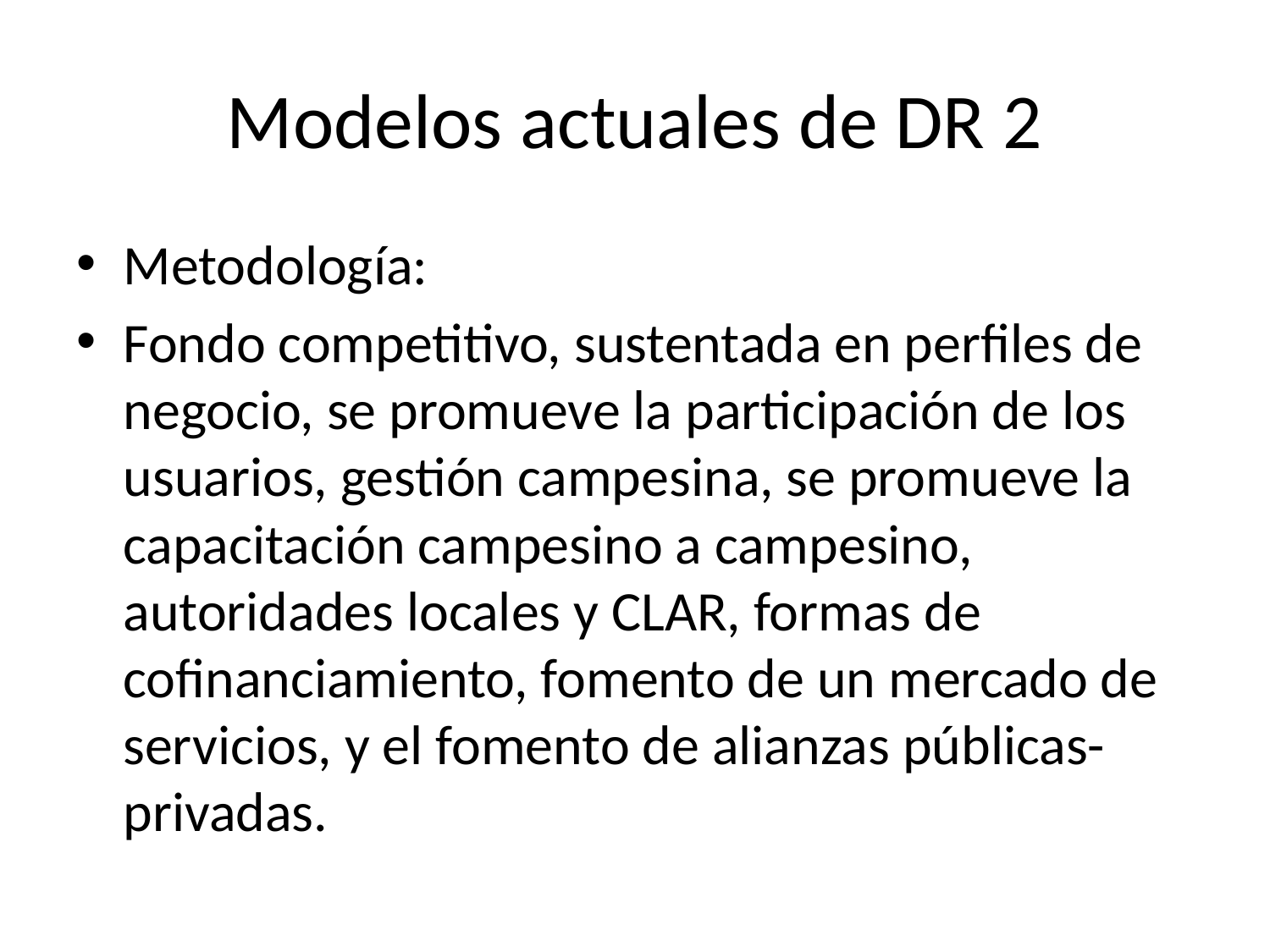

# Modelos actuales de DR 2
Metodología:
Fondo competitivo, sustentada en perfiles de negocio, se promueve la participación de los usuarios, gestión campesina, se promueve la capacitación campesino a campesino, autoridades locales y CLAR, formas de cofinanciamiento, fomento de un mercado de servicios, y el fomento de alianzas públicas-privadas.